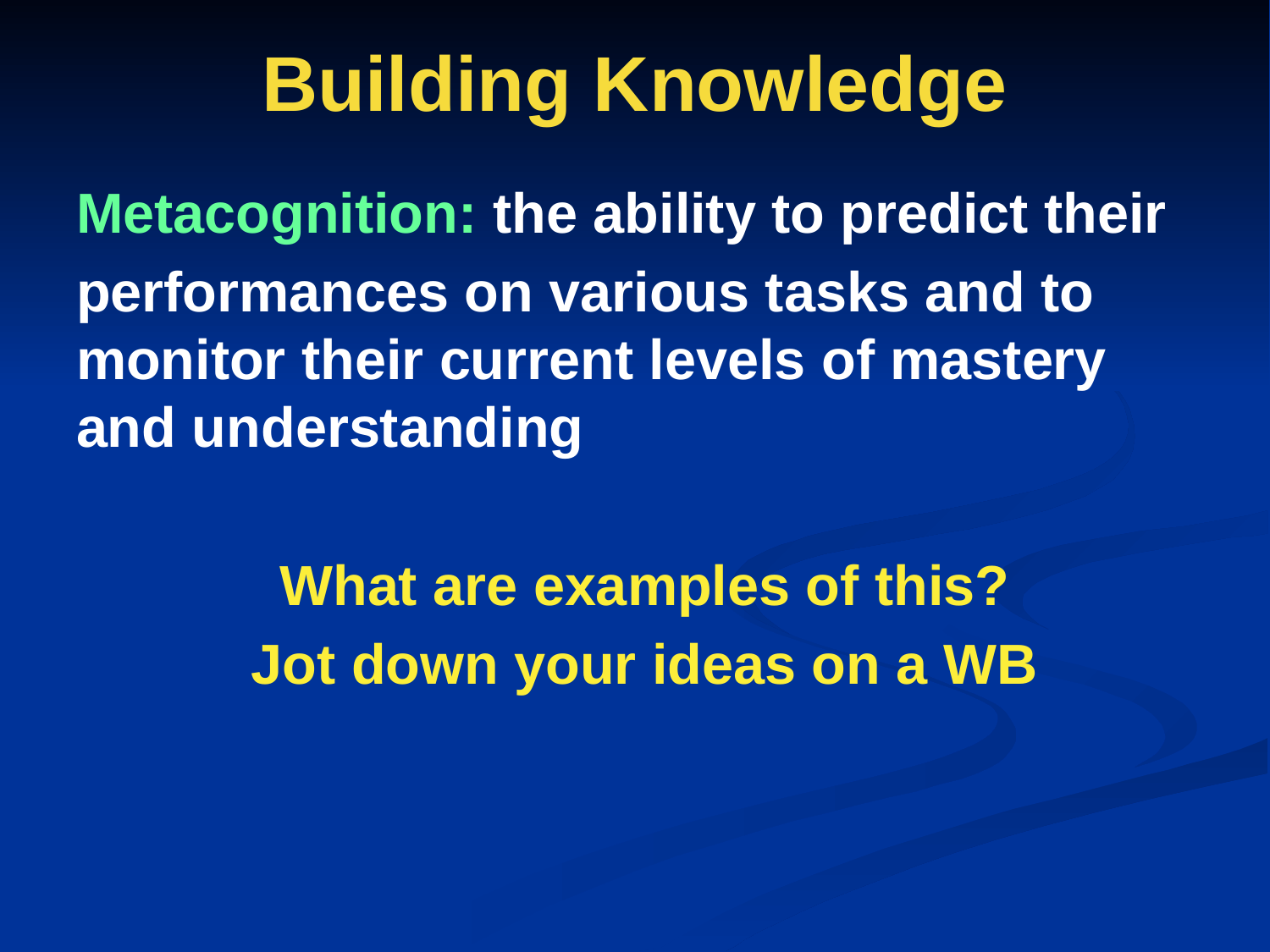

# Building Knowledge
Metacognition: the ability to predict their
performances on various tasks and to monitor their current levels of mastery and understanding

What are examples of this?
Jot down your ideas on a WB